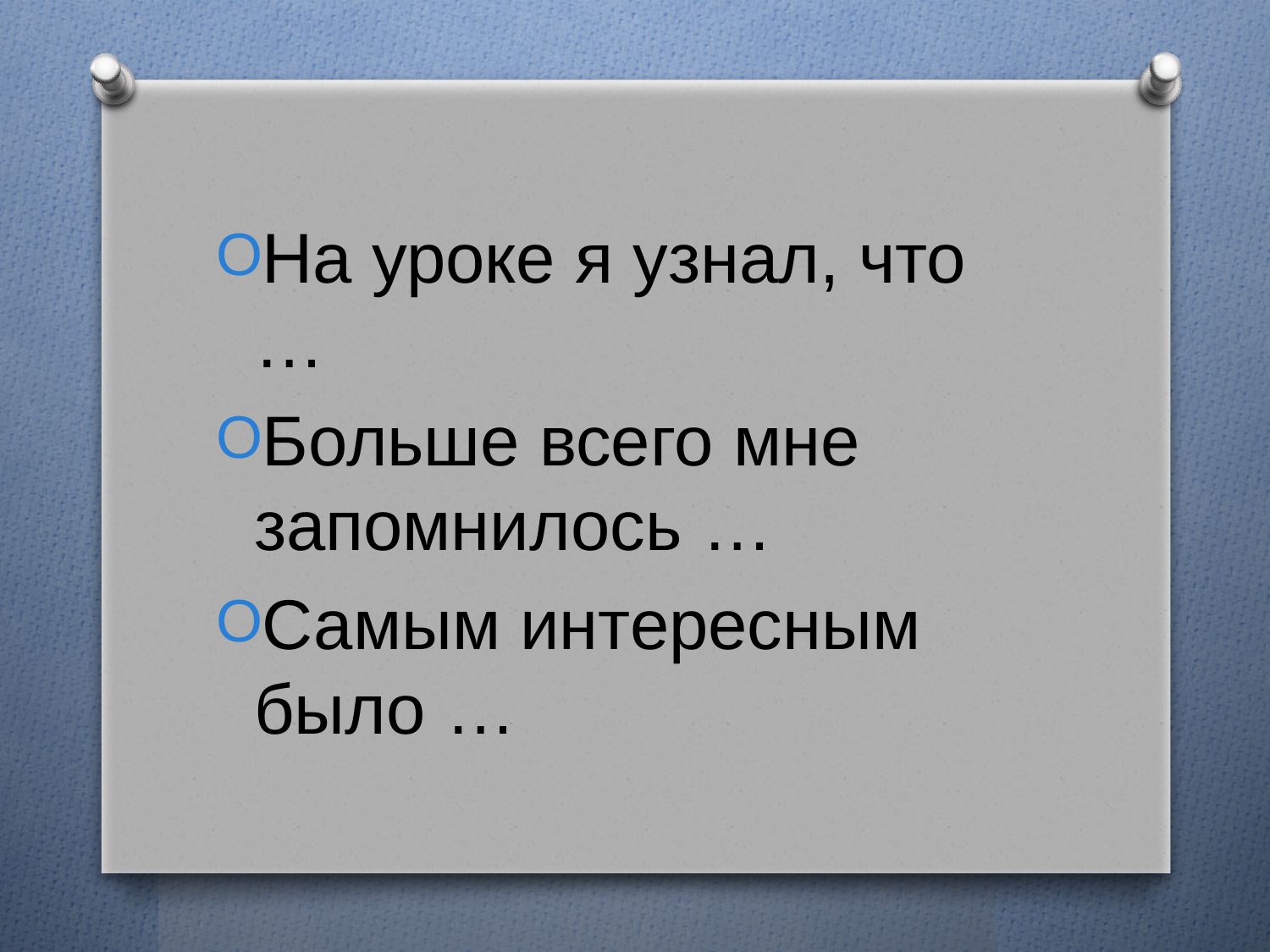

#
На уроке я узнал, что …
Больше всего мне запомнилось …
Самым интересным было …